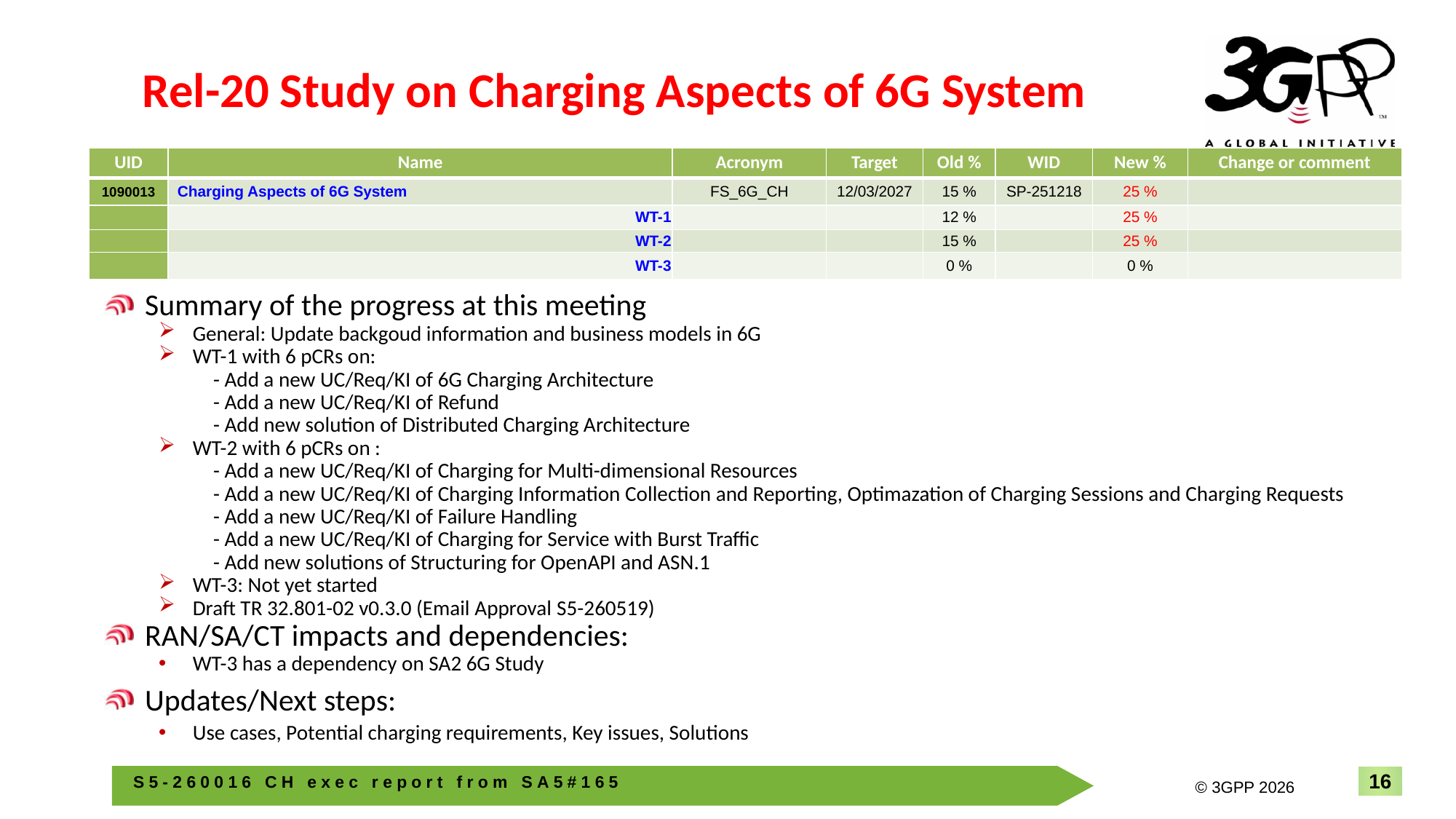

# Rel-20 Study on Charging Aspects of 6G System
| UID | Name | Acronym | Target | Old % | WID | New % | Change or comment |
| --- | --- | --- | --- | --- | --- | --- | --- |
| 1090013 | Charging Aspects of 6G System | FS\_6G\_CH | 12/03/2027 | 15 % | SP-251218 | 25 % |  |
|  | WT-1 |  |  | 12 % |  | 25 % |  |
|  | WT-2 |  |  | 15 % |  | 25 % |  |
|  | WT-3 |  |  | 0 % |  | 0 % |  |
Summary of the progress at this meeting
General: Update backgoud information and business models in 6G
WT-1 with 6 pCRs on:
- Add a new UC/Req/KI of 6G Charging Architecture
- Add a new UC/Req/KI of Refund
- Add new solution of Distributed Charging Architecture
WT-2 with 6 pCRs on :
- Add a new UC/Req/KI of Charging for Multi-dimensional Resources
- Add a new UC/Req/KI of Charging Information Collection and Reporting, Optimazation of Charging Sessions and Charging Requests
- Add a new UC/Req/KI of Failure Handling
- Add a new UC/Req/KI of Charging for Service with Burst Traffic
- Add new solutions of Structuring for OpenAPI and ASN.1
WT-3: Not yet started
Draft TR 32.801-02 v0.3.0 (Email Approval S5-260519)
RAN/SA/CT impacts and dependencies:
WT-3 has a dependency on SA2 6G Study
Updates/Next steps:
Use cases, Potential charging requirements, Key issues, Solutions